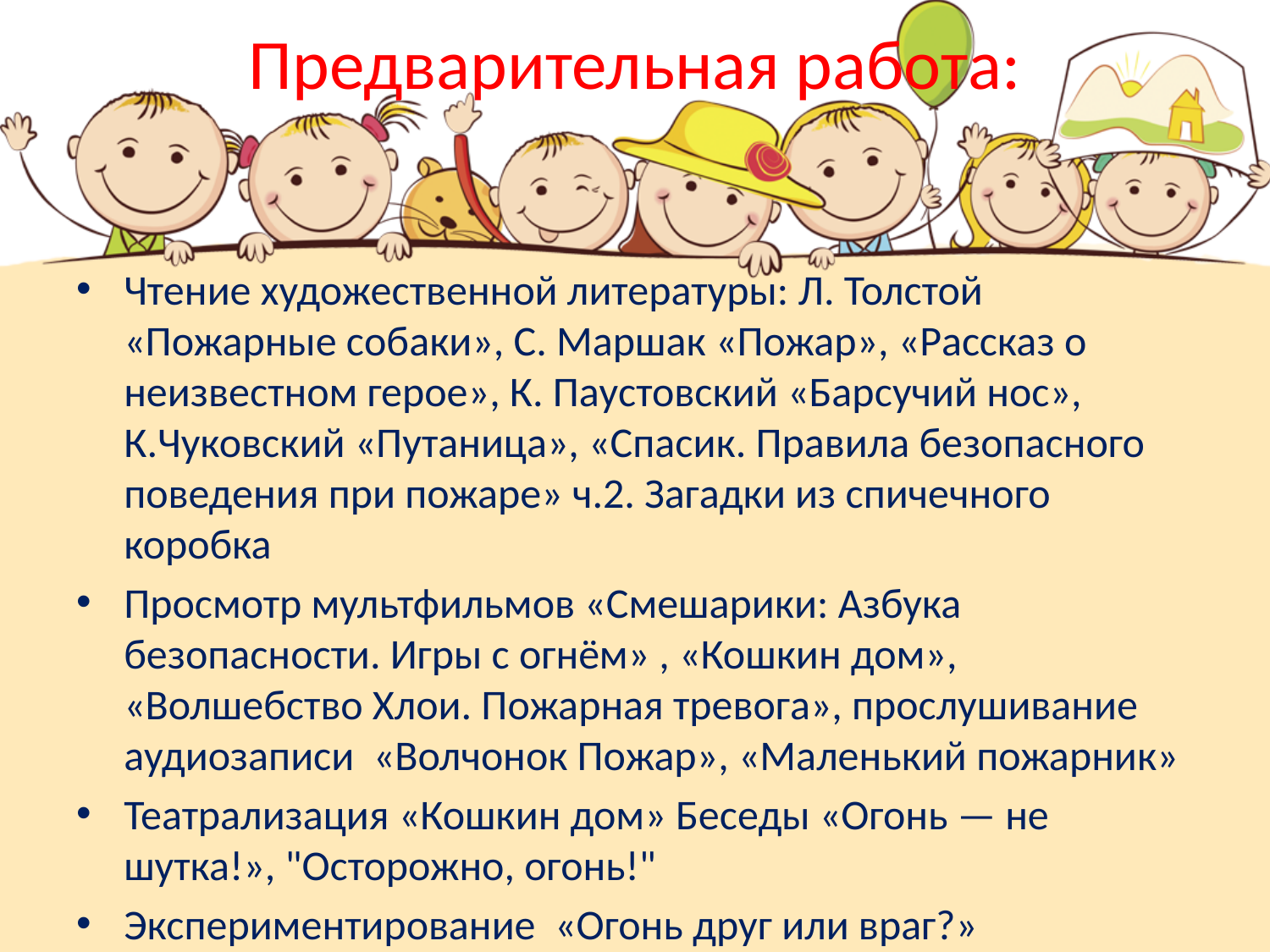

# Предварительная работа:
Чтение художественной литературы: Л. Толстой «Пожарные собаки», С. Маршак «Пожар», «Рассказ о неизвестном герое», К. Паустовский «Барсучий нос», К.Чуковский «Путаница», «Спасик. Правила безопасного поведения при пожаре» ч.2. Загадки из спичечного коробка
Просмотр мультфильмов «Смешарики: Азбука безопасности. Игры с огнём» , «Кошкин дом», «Волшебство Хлои. Пожарная тревога», прослушивание аудиозаписи  «Волчонок Пожар», «Маленький пожарник»
Театрализация «Кошкин дом» Беседы «Огонь — не шутка!», "Осторожно, огонь!"
Экспериментирование  «Огонь друг или враг?»